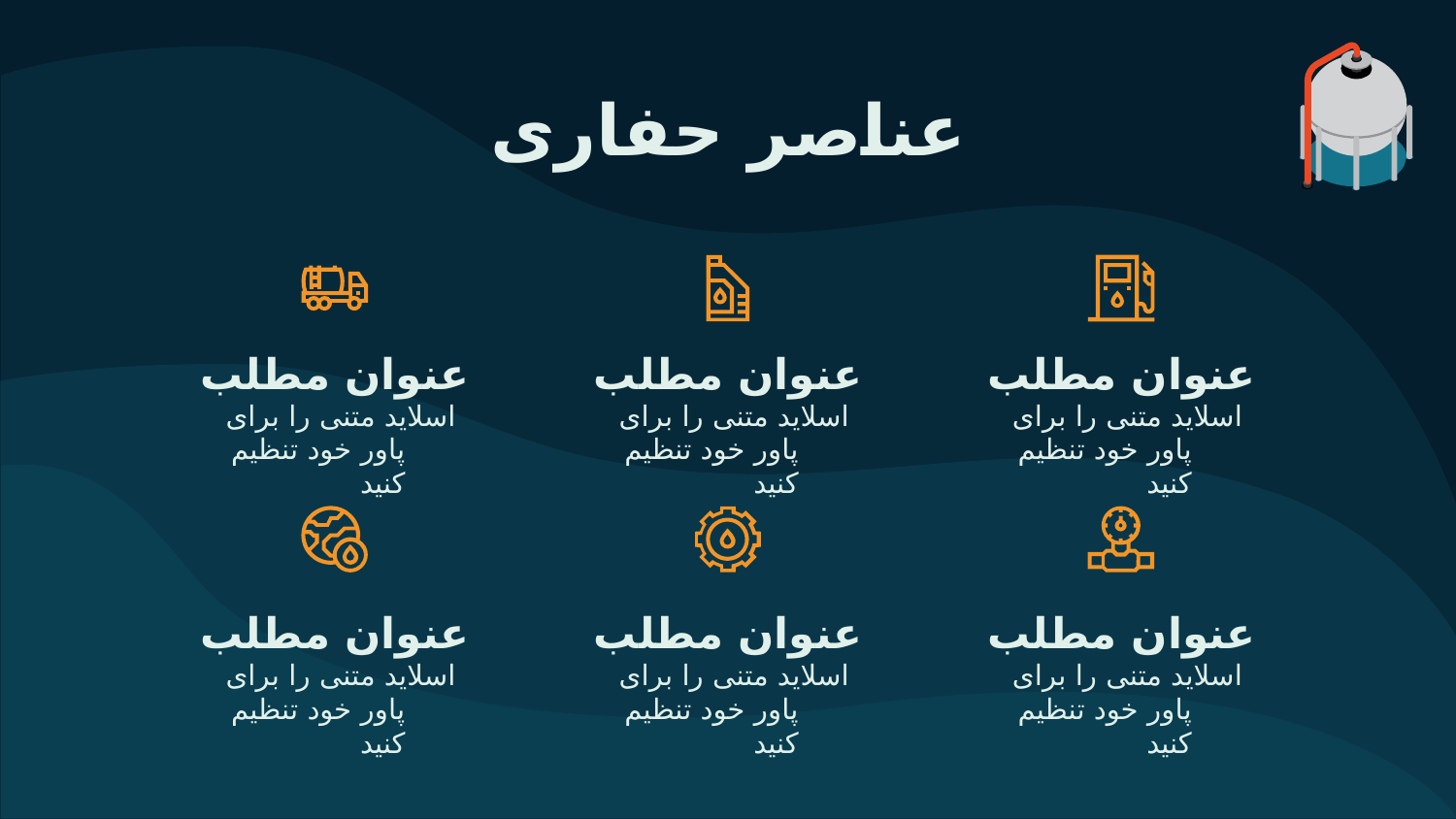

# عناصر حفاری

عنوان مطلب
عنوان مطلب
عنوان مطلب
اسلاید متنی را برای پاور خود تنظیم کنید
اسلاید متنی را برای پاور خود تنظیم کنید
اسلاید متنی را برای پاور خود تنظیم کنید

عنوان مطلب
عنوان مطلب
عنوان مطلب
اسلاید متنی را برای پاور خود تنظیم کنید
اسلاید متنی را برای پاور خود تنظیم کنید
اسلاید متنی را برای پاور خود تنظیم کنید